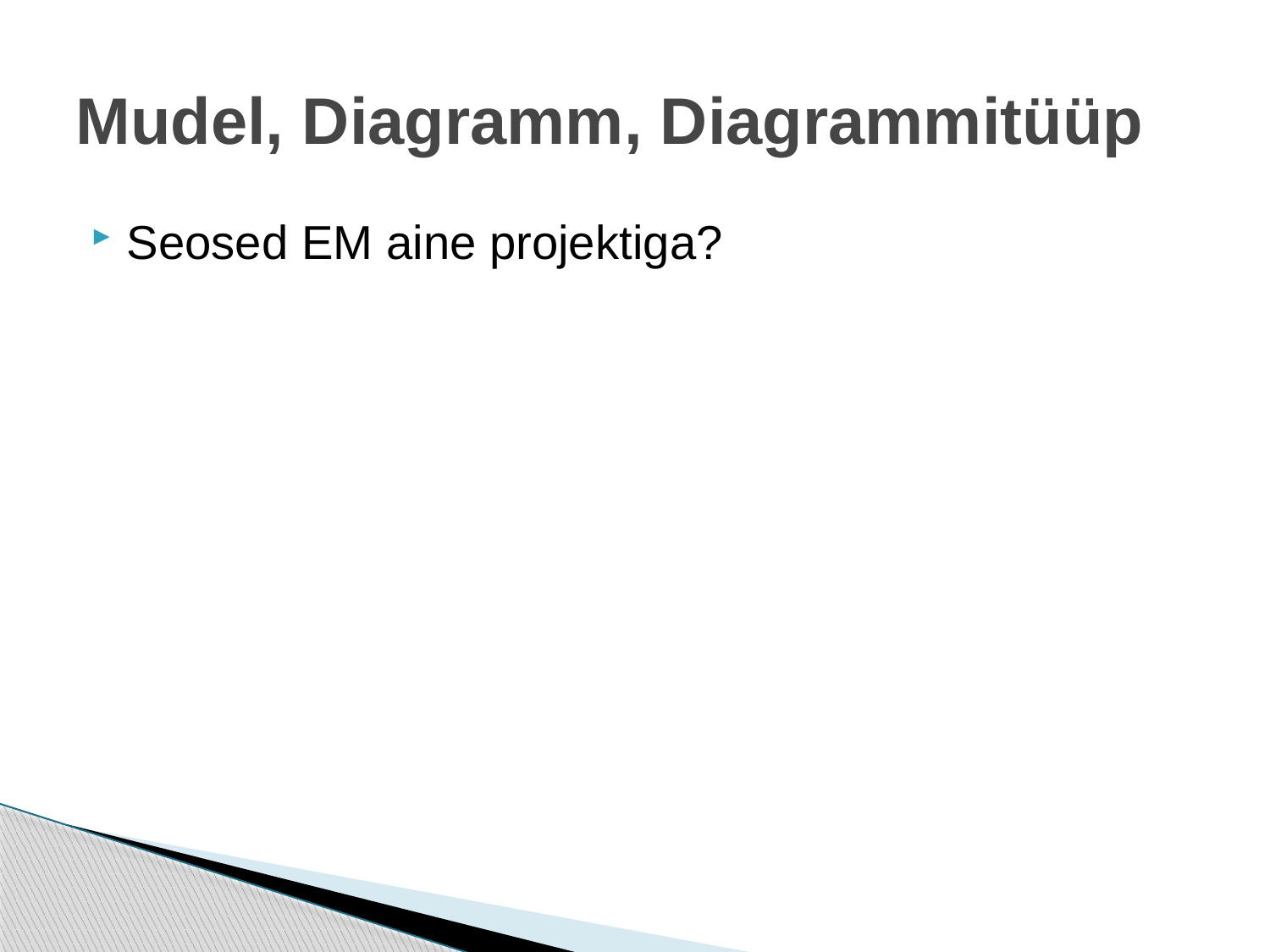

# Mudel, Diagramm, Diagrammitüüp
Seosed EM aine projektiga?